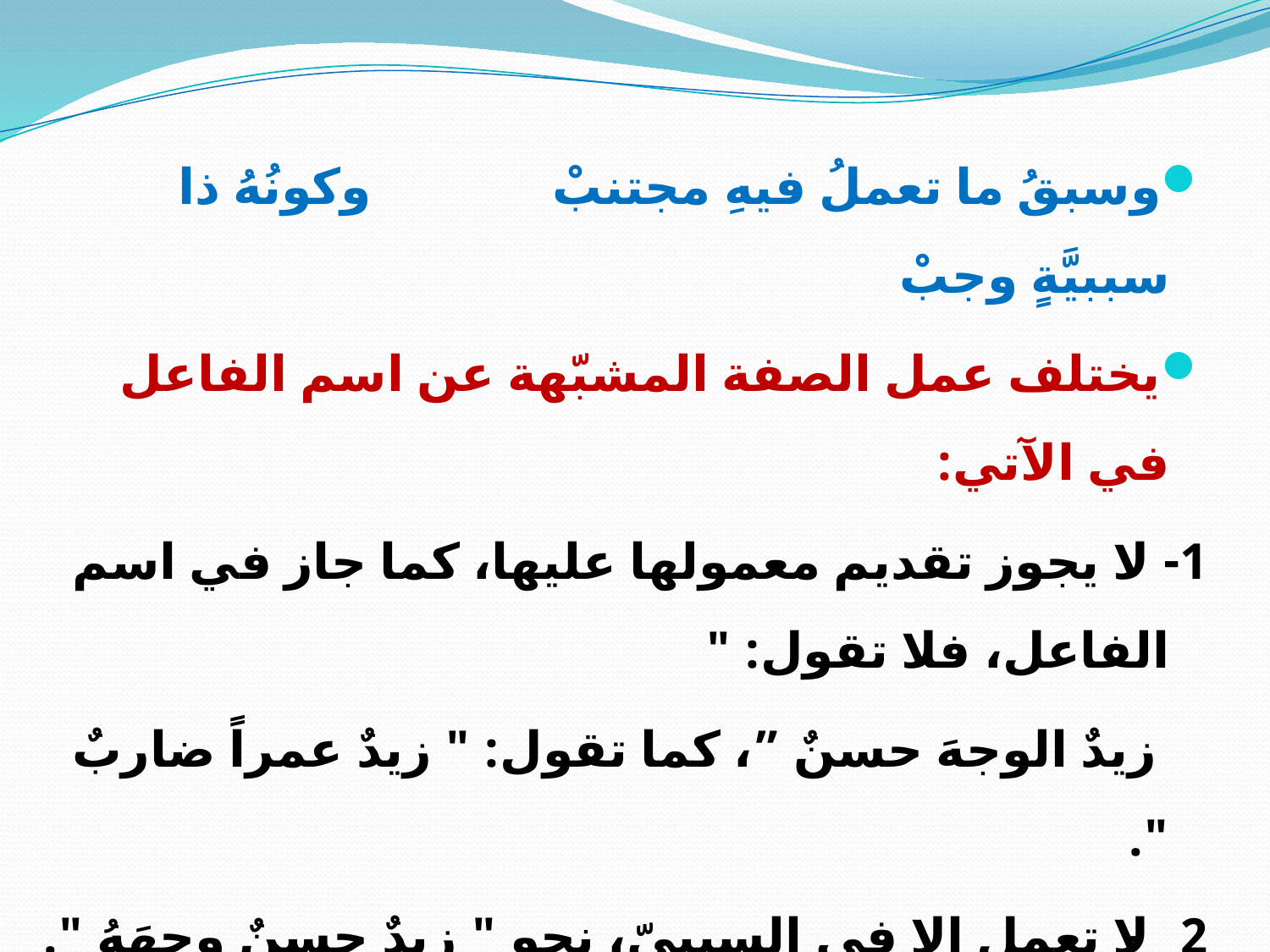

وسبقُ ما تعملُ فيهِ مجتنبْ              وكونُهُ ذا سببيَّةٍ وجبْ
يختلف عمل الصفة المشبّهة عن اسم الفاعل في الآتي:
1- لا يجوز تقديم معمولها عليها، كما جاز في اسم الفاعل، فلا تقول: "
    زيدٌ الوجهَ حسنٌ ”، كما تقول: " زيدٌ عمراً ضاربٌ ".
2- لا تعمل إلا في السببيّ، نحو " زيدٌ حسنٌ وجهَهُ ".
3- لا تعمل في الأجنبي، فلا تقول " زيدٌ حسنٌ عمراً " واسم الفاعل يعمل  في السببي، والأجنبى، نحو " زيدٌ ضاربٌ غلامَه، وضاربٌ عمراً ".